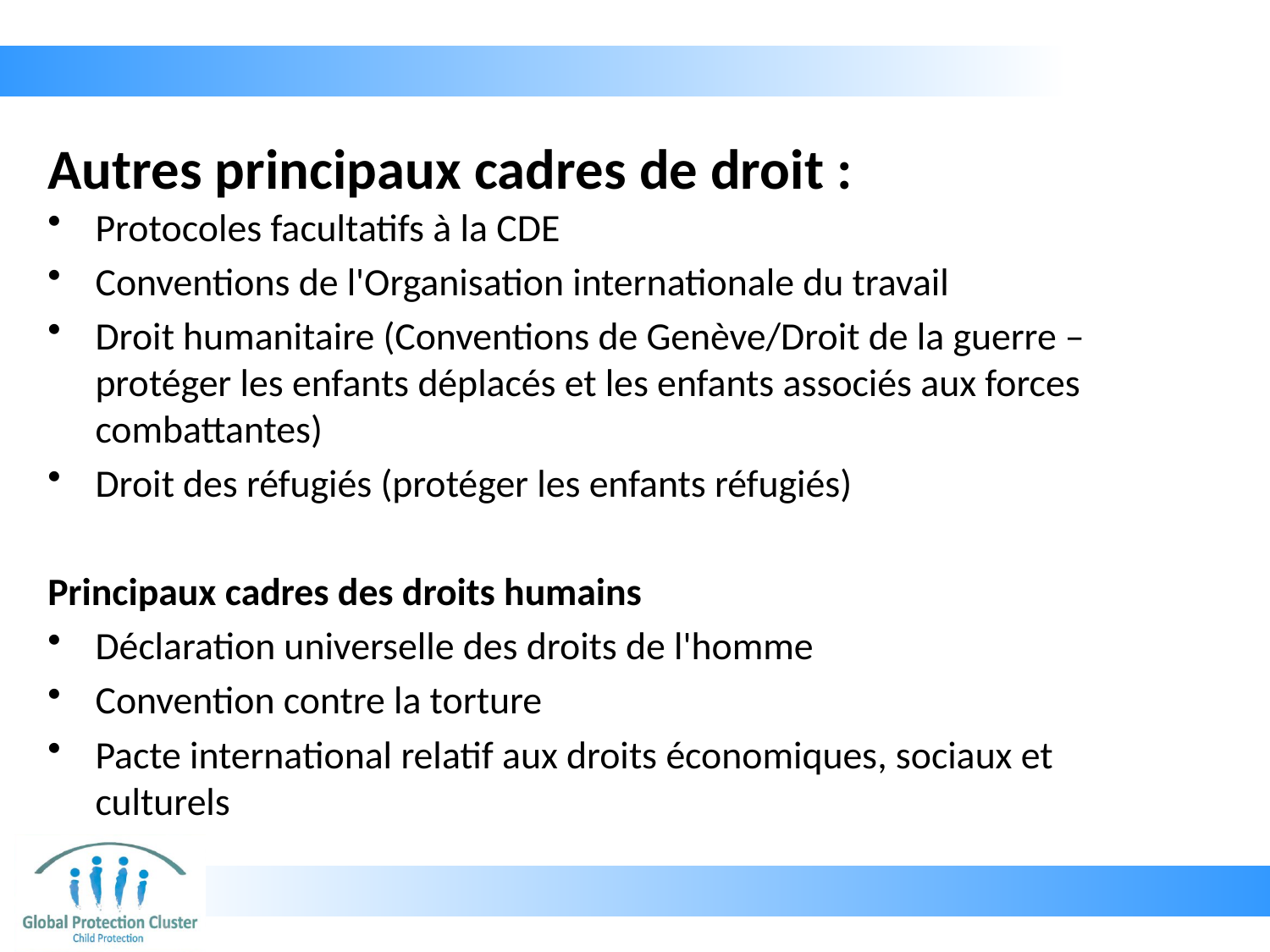

# Autres principaux cadres de droit :
Protocoles facultatifs à la CDE
Conventions de l'Organisation internationale du travail
Droit humanitaire (Conventions de Genève/Droit de la guerre – protéger les enfants déplacés et les enfants associés aux forces combattantes)
Droit des réfugiés (protéger les enfants réfugiés)

Principaux cadres des droits humains
Déclaration universelle des droits de l'homme
Convention contre la torture
Pacte international relatif aux droits économiques, sociaux et culturels